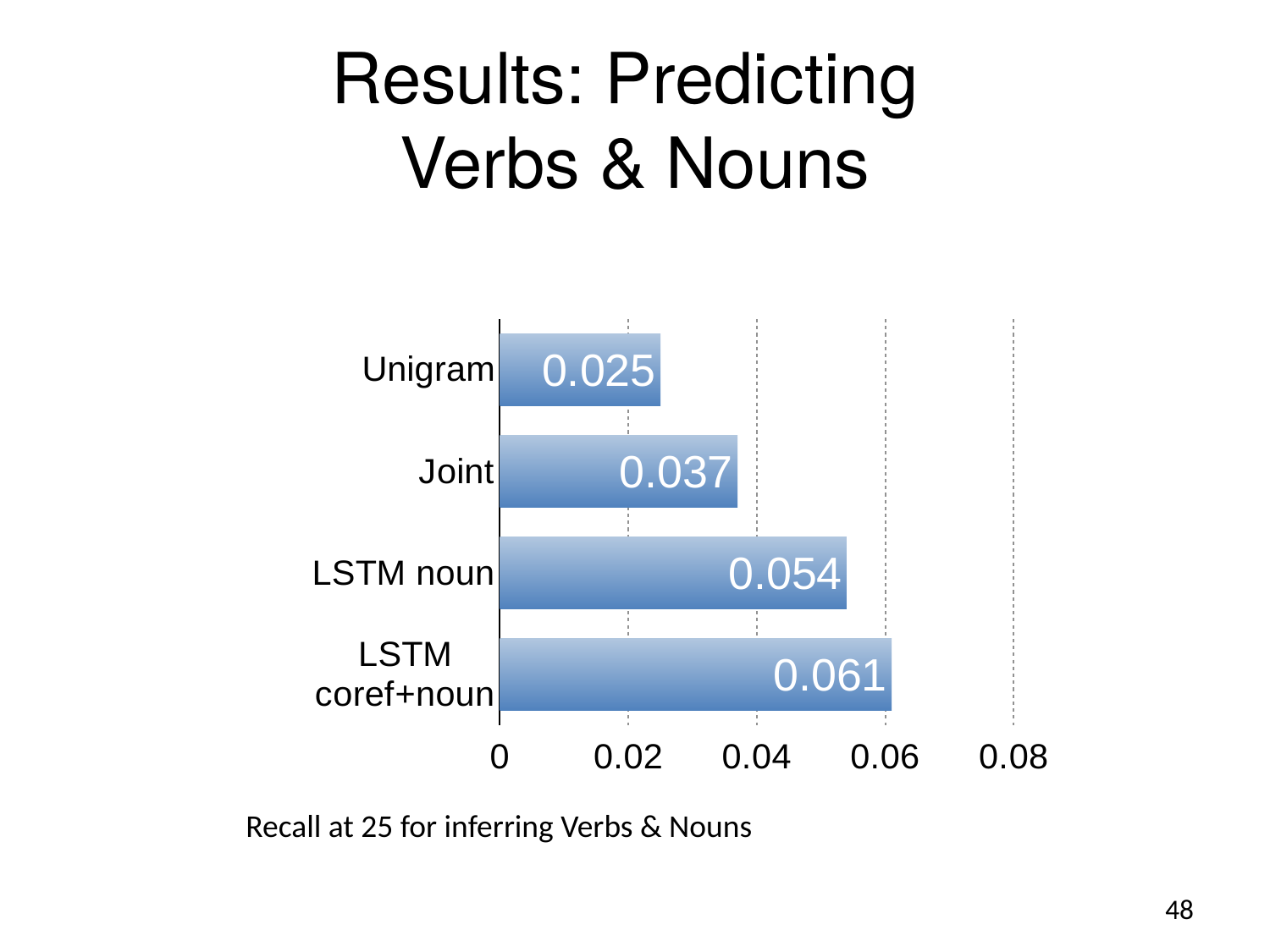

# Results: Predicting
Verbs & Nouns

### Chart

| Category | R25 |
|---|---|
| Unigram | 0.025 |
| Joint | 0.037 |
| LSTM noun | 0.054 |
| LSTM coref+noun | 0.061 |
Recall at 25 for inferring Verbs & Nouns
48